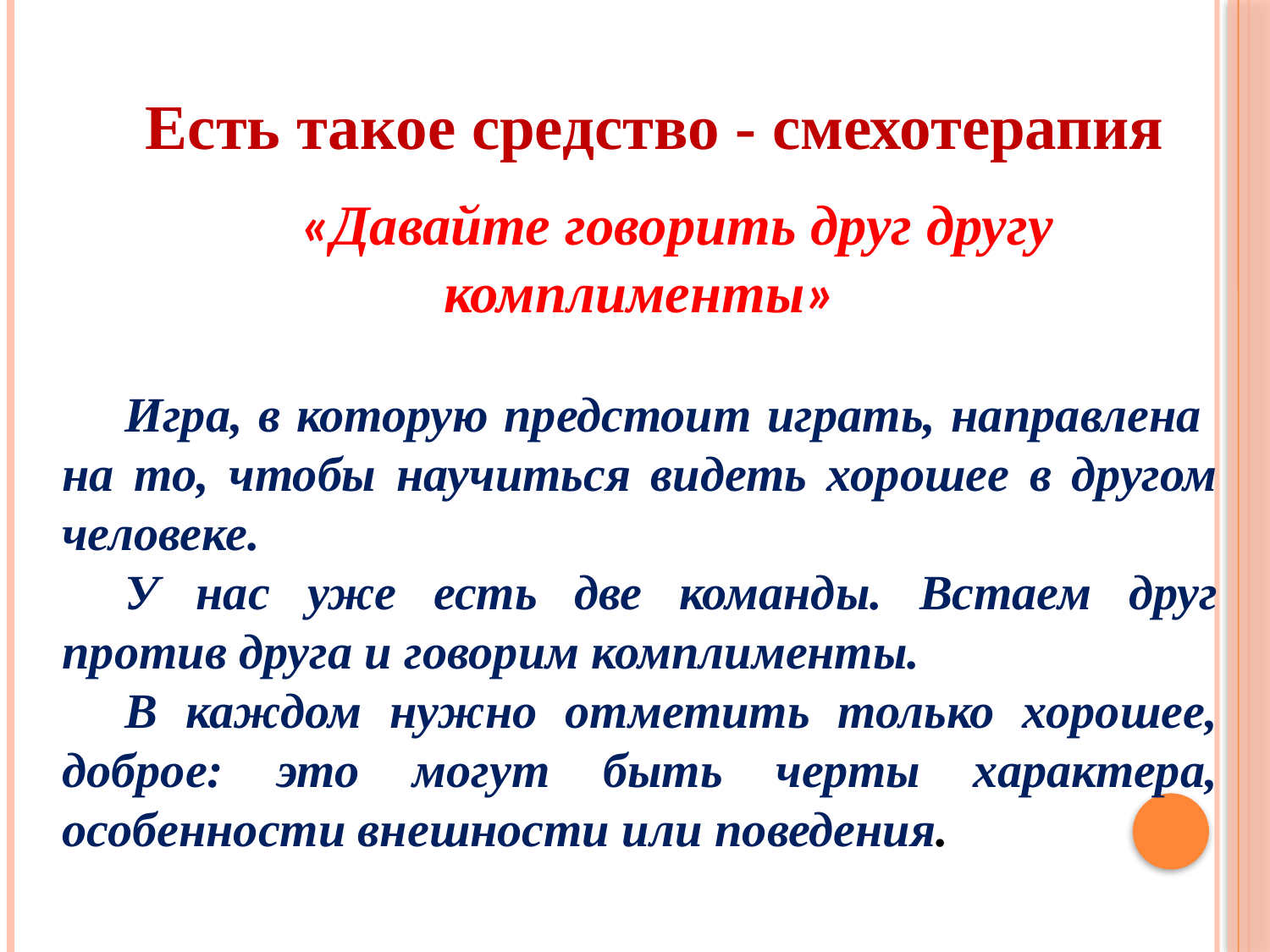

Есть такое средство - смехотерапия
 «Давайте говорить друг другу комплименты»

Игра, в которую предстоит играть, направлена  на то, чтобы научиться видеть хорошее в другом человеке.
У нас уже есть две команды. Встаем друг против друга и говорим комплименты.
В каждом нужно отметить только хорошее, доброе: это могут быть черты характера, особенности внешности или поведения.